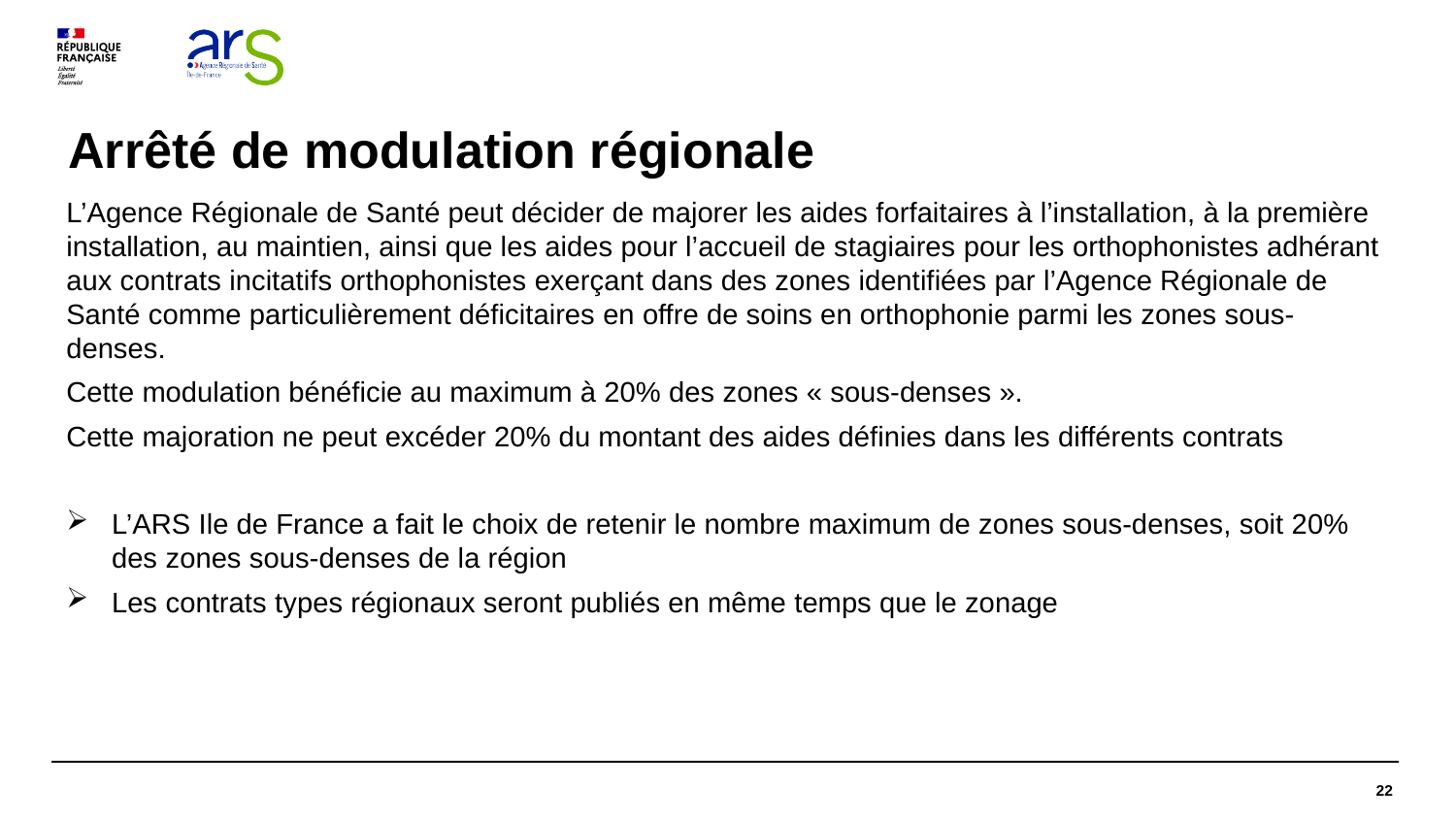

22
# Arrêté de modulation régionale
L’Agence Régionale de Santé peut décider de majorer les aides forfaitaires à l’installation, à la première installation, au maintien, ainsi que les aides pour l’accueil de stagiaires pour les orthophonistes adhérant aux contrats incitatifs orthophonistes exerçant dans des zones identifiées par l’Agence Régionale de Santé comme particulièrement déficitaires en offre de soins en orthophonie parmi les zones sous-denses.
Cette modulation bénéficie au maximum à 20% des zones « sous-denses ».
Cette majoration ne peut excéder 20% du montant des aides définies dans les différents contrats

L’ARS Ile de France a fait le choix de retenir le nombre maximum de zones sous-denses, soit 20% des zones sous-denses de la région
Les contrats types régionaux seront publiés en même temps que le zonage